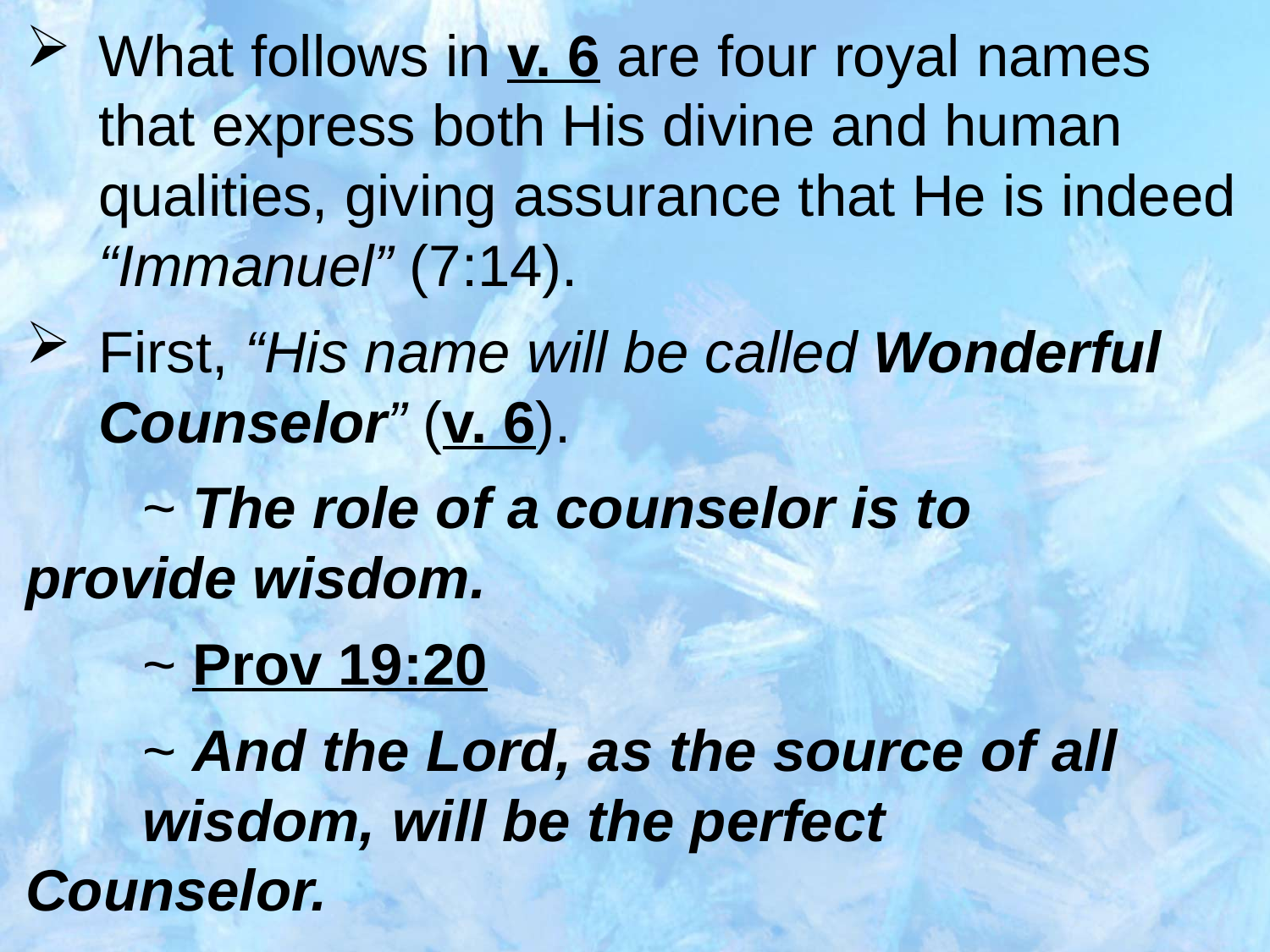

What follows in v. 6 are four royal names that express both His divine and human qualities, giving assurance that He is indeed “Immanuel” (7:14).
First, “His name will be called Wonderful Counselor” (v. 6).
	~ The role of a counselor is to 				provide wisdom.
	~ Prov 19:20
	~ And the Lord, as the source of all 		wisdom, will be the perfect 				Counselor.